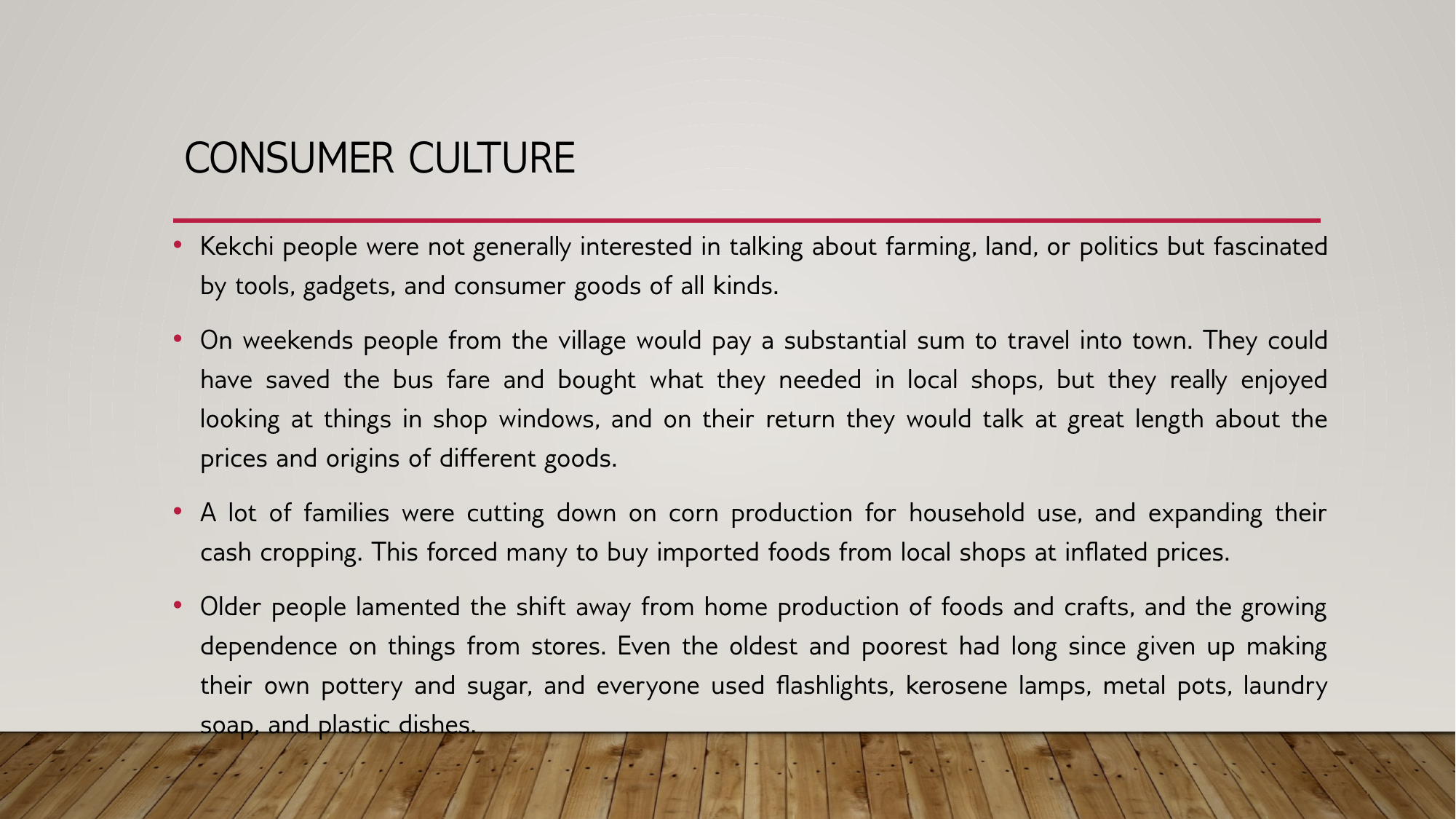

# Consumer culture
Kekchi people were not generally interested in talking about farming, land, or politics but fascinated by tools, gadgets, and consumer goods of all kinds.
On weekends people from the village would pay a substantial sum to travel into town. They could have saved the bus fare and bought what they needed in local shops, but they really enjoyed looking at things in shop windows, and on their return they would talk at great length about the prices and origins of different goods.
A lot of families were cutting down on corn production for household use, and expanding their cash cropping. This forced many to buy imported foods from local shops at inflated prices.
Older people lamented the shift away from home production of foods and crafts, and the growing dependence on things from stores. Even the oldest and poorest had long since given up making their own pottery and sugar, and everyone used flashlights, kerosene lamps, metal pots, laundry soap, and plastic dishes.